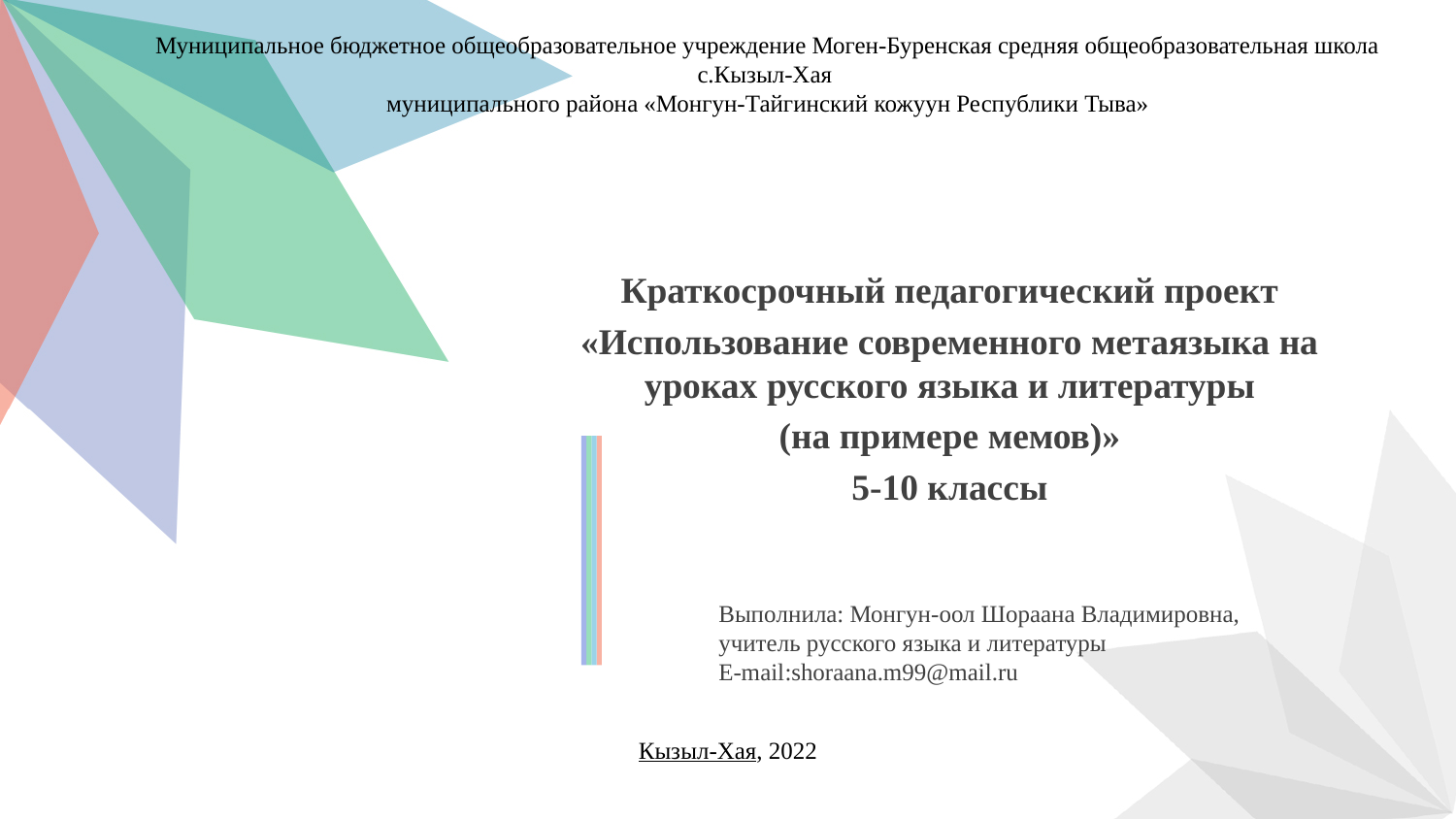

Муниципальное бюджетное общеобразовательное учреждение Моген-Буренская средняя общеобразовательная школа с.Кызыл-Хая
муниципального района «Монгун-Тайгинский кожуун Республики Тыва»

Краткосрочный педагогический проект
«Использование современного метаязыка на уроках русского языка и литературы
(на примере мемов)»
5-10 классы

Выполнила: Монгун-оол Шораана Владимировна,
учитель русского языка и литературы
E-mail:shoraana.m99@mail.ru
Кызыл-Хая, 2022